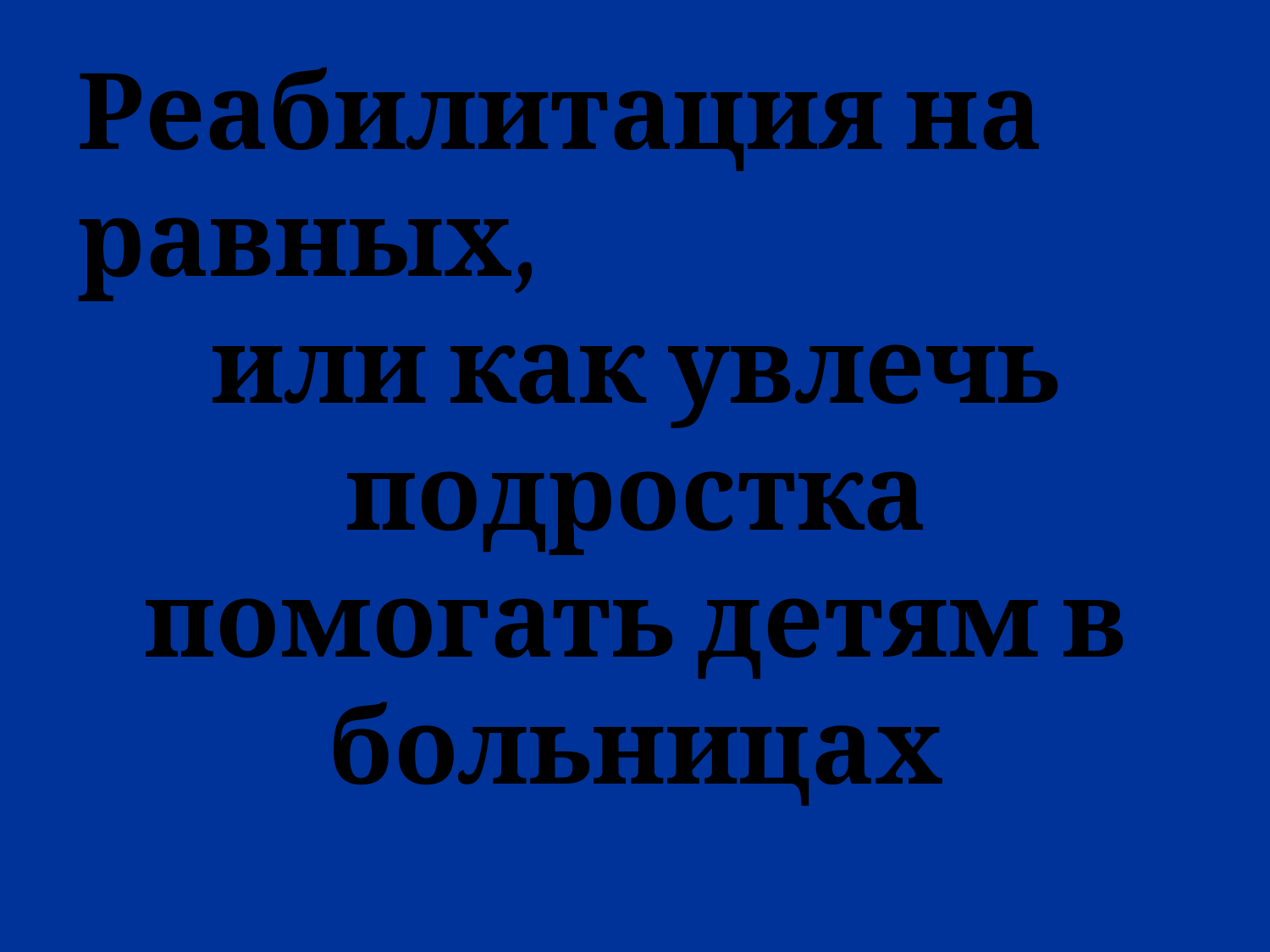

Реабилитация на равных,
или как увлечь подростка помогать детям в больницах